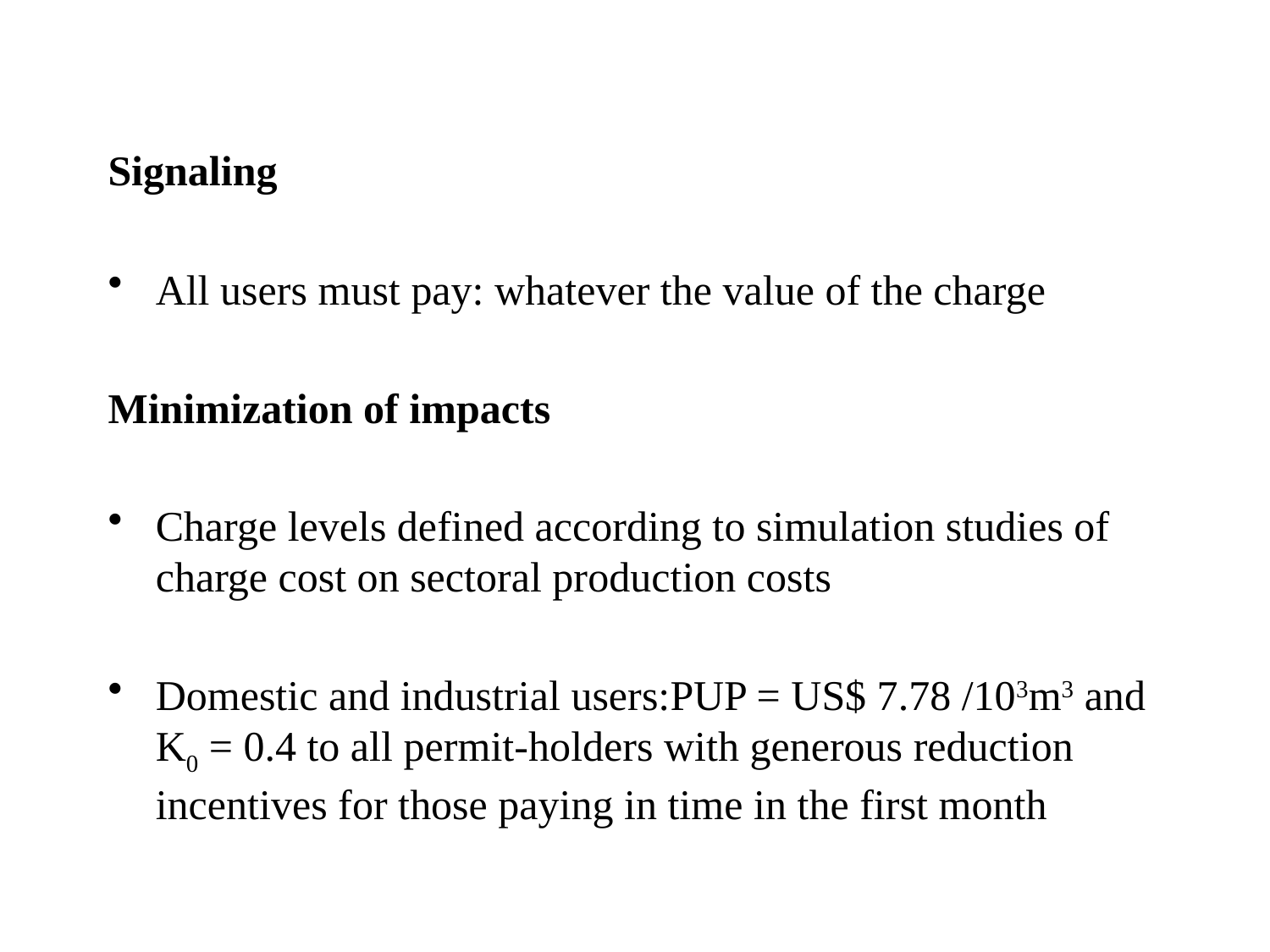

#
Signaling

All users must pay: whatever the value of the charge

Minimization of impacts

Charge levels defined according to simulation studies of charge cost on sectoral production costs

Domestic and industrial users:PUP = US$ 7.78 /103m3 and K0 = 0.4 to all permit-holders with generous reduction incentives for those paying in time in the first month